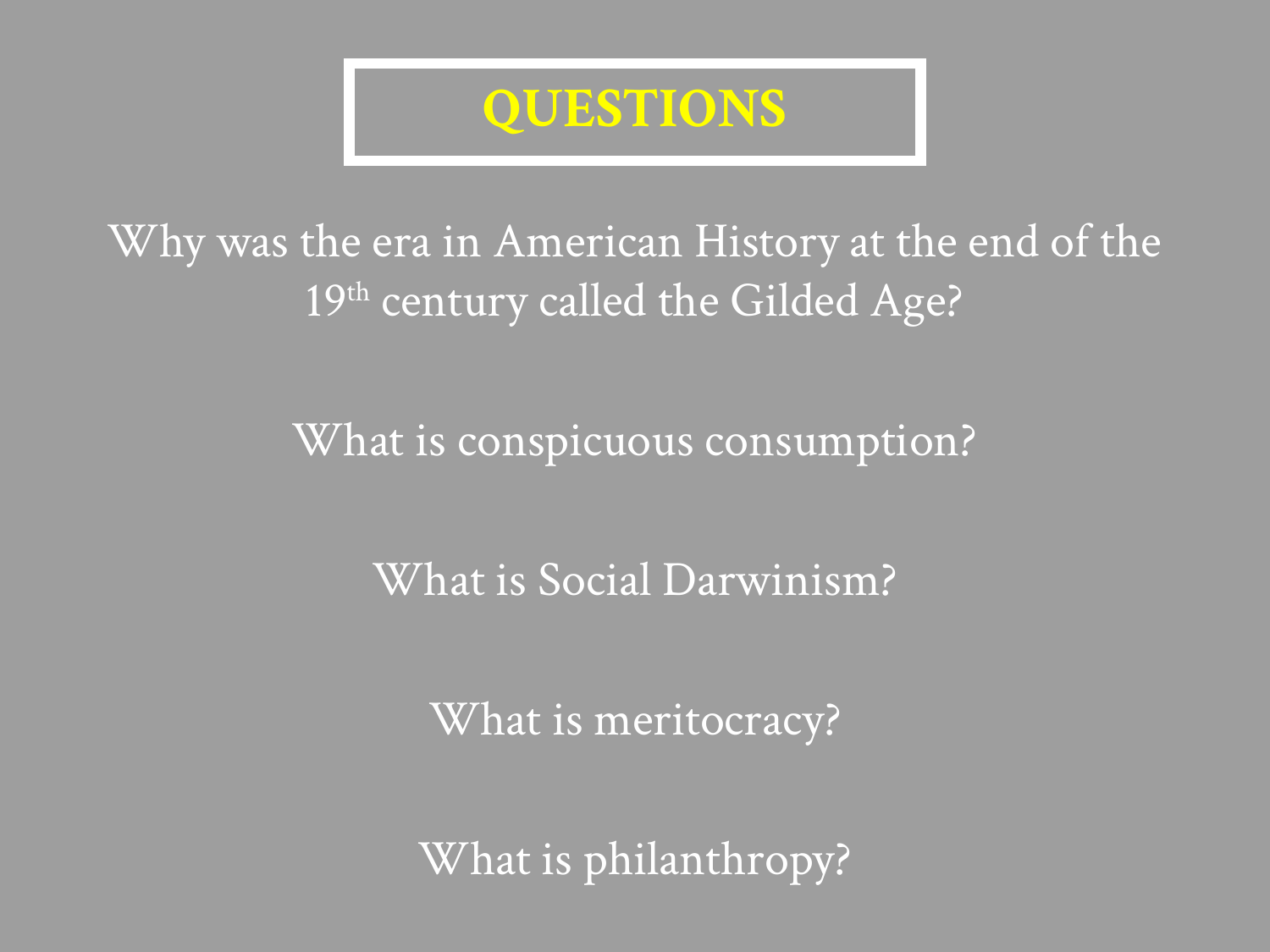

# QUESTIONS
Why was the era in American History at the end of the 19th century called the Gilded Age?

What is conspicuous consumption?

What is Social Darwinism?

What is meritocracy?

What is philanthropy?